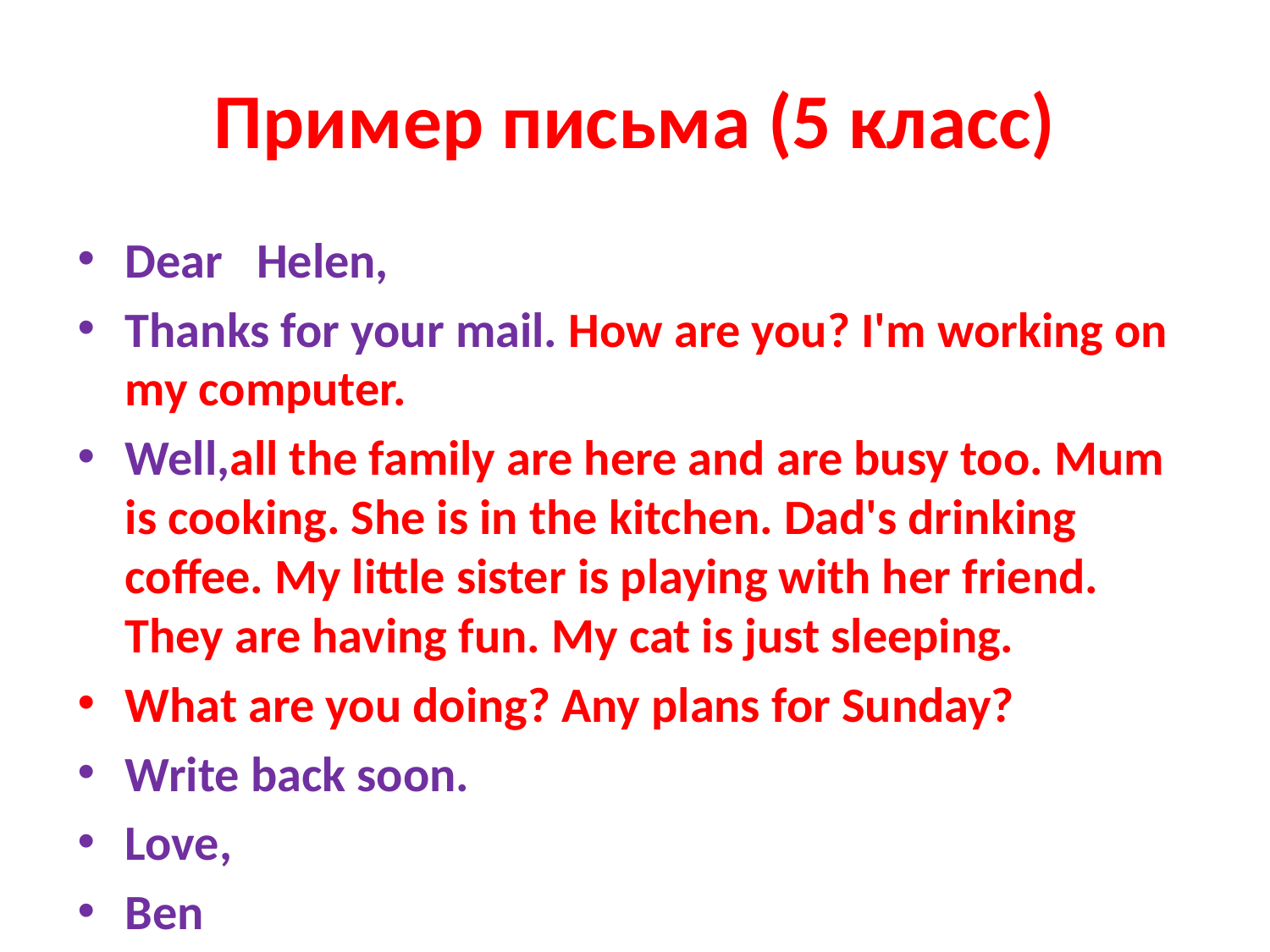

# Пример письма (5 класс)
Dear   Helen,
Thanks for your mail. How are you? I'm working on my computer.
Well,all the family are here and are busy too. Mum is cooking. She is in the kitchen. Dad's drinking coffee. My little sister is playing with her friend. They are having fun. My cat is just sleeping.
What are you doing? Any plans for Sunday?
Write back soon.
Love,
Ben